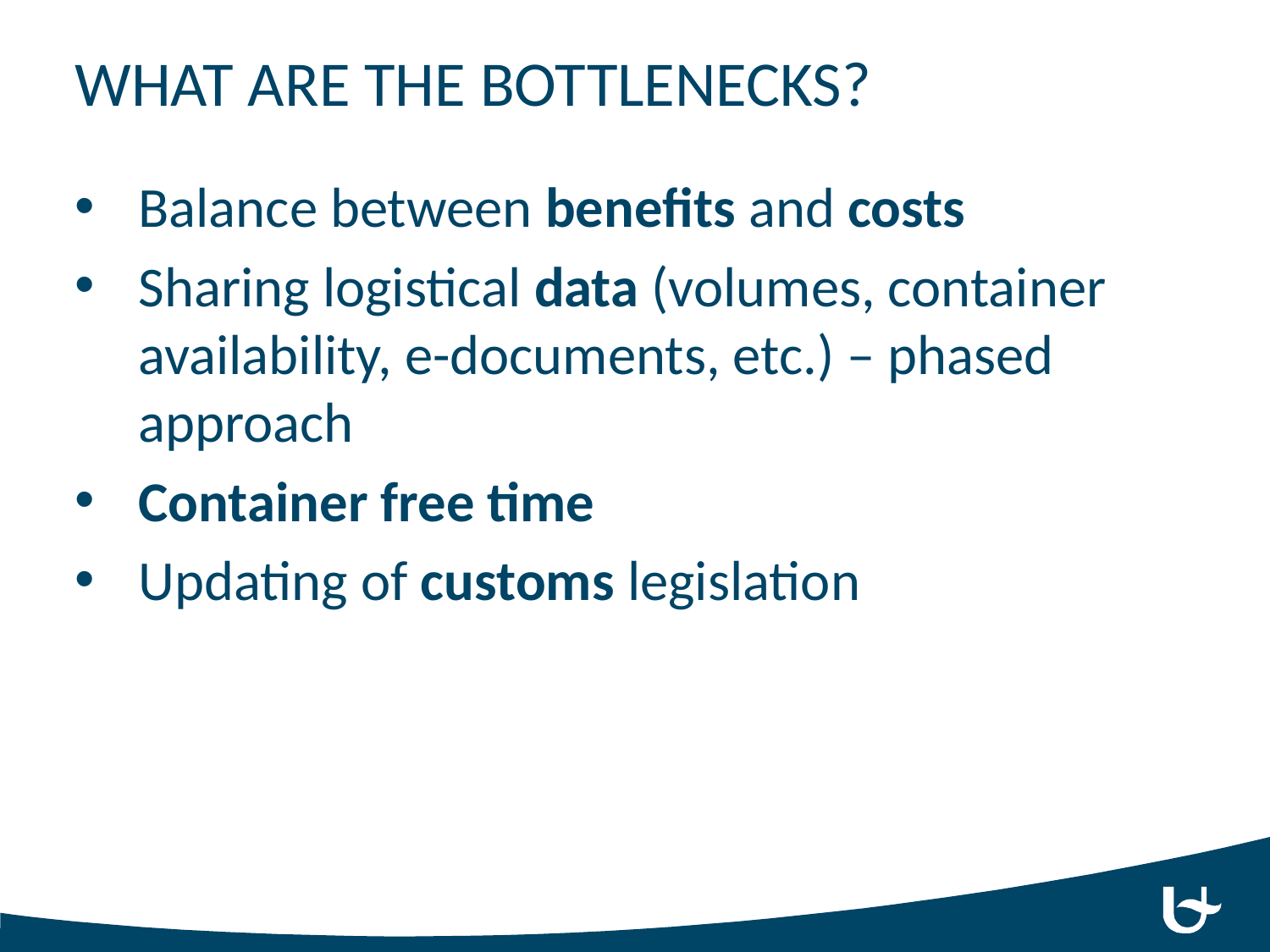

# WHAT ARE THE BOTTLENECKS?
Balance between benefits and costs
Sharing logistical data (volumes, container availability, e-documents, etc.) – phased approach
Container free time
Updating of customs legislation